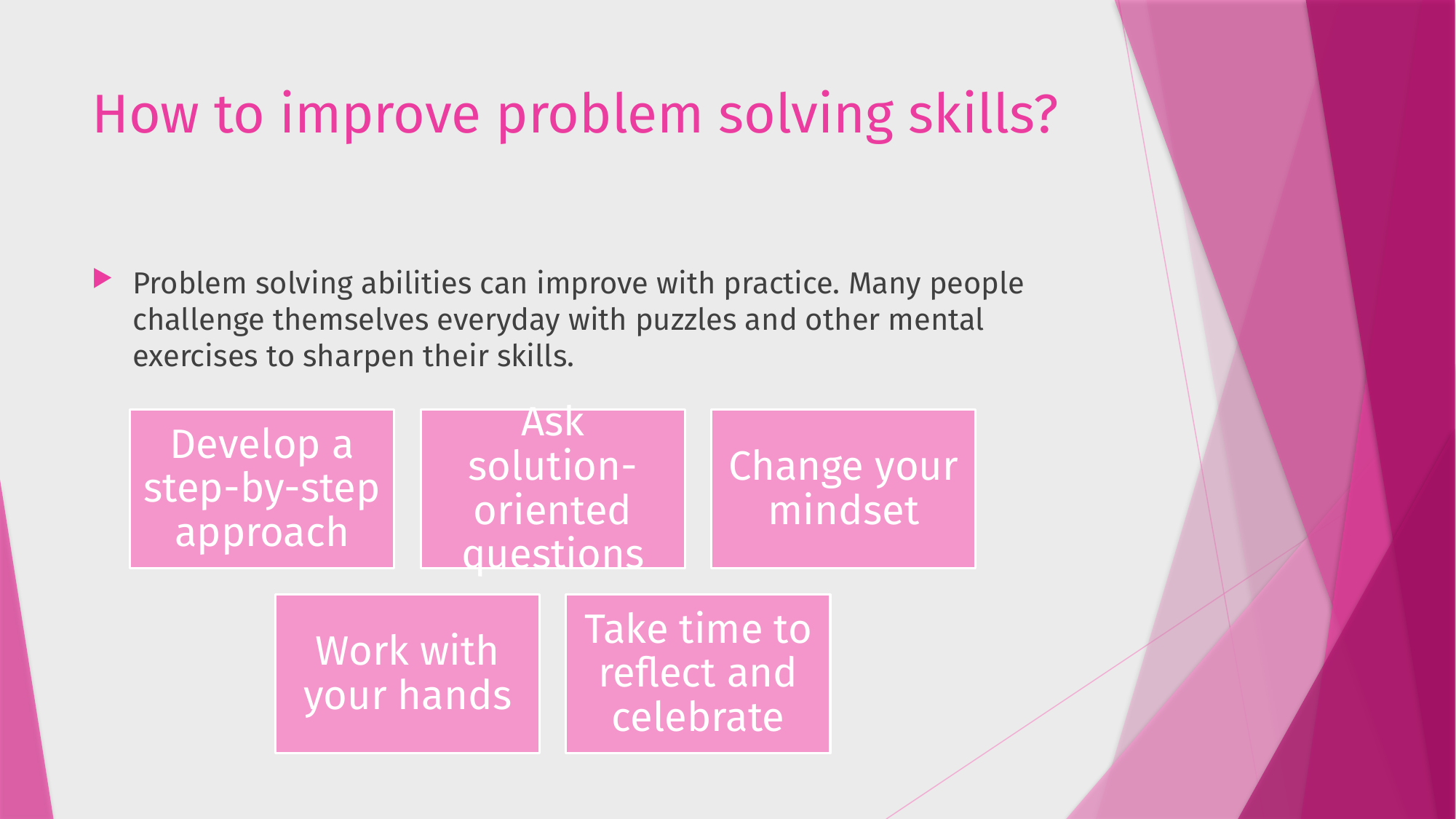

# How to improve problem solving skills?
Problem solving abilities can improve with practice. Many people challenge themselves everyday with puzzles and other mental exercises to sharpen their skills.

Develop a step-by-step approach
Ask solution-oriented questions
Change your mindset
Work with your hands
Take time to reflect and celebrate